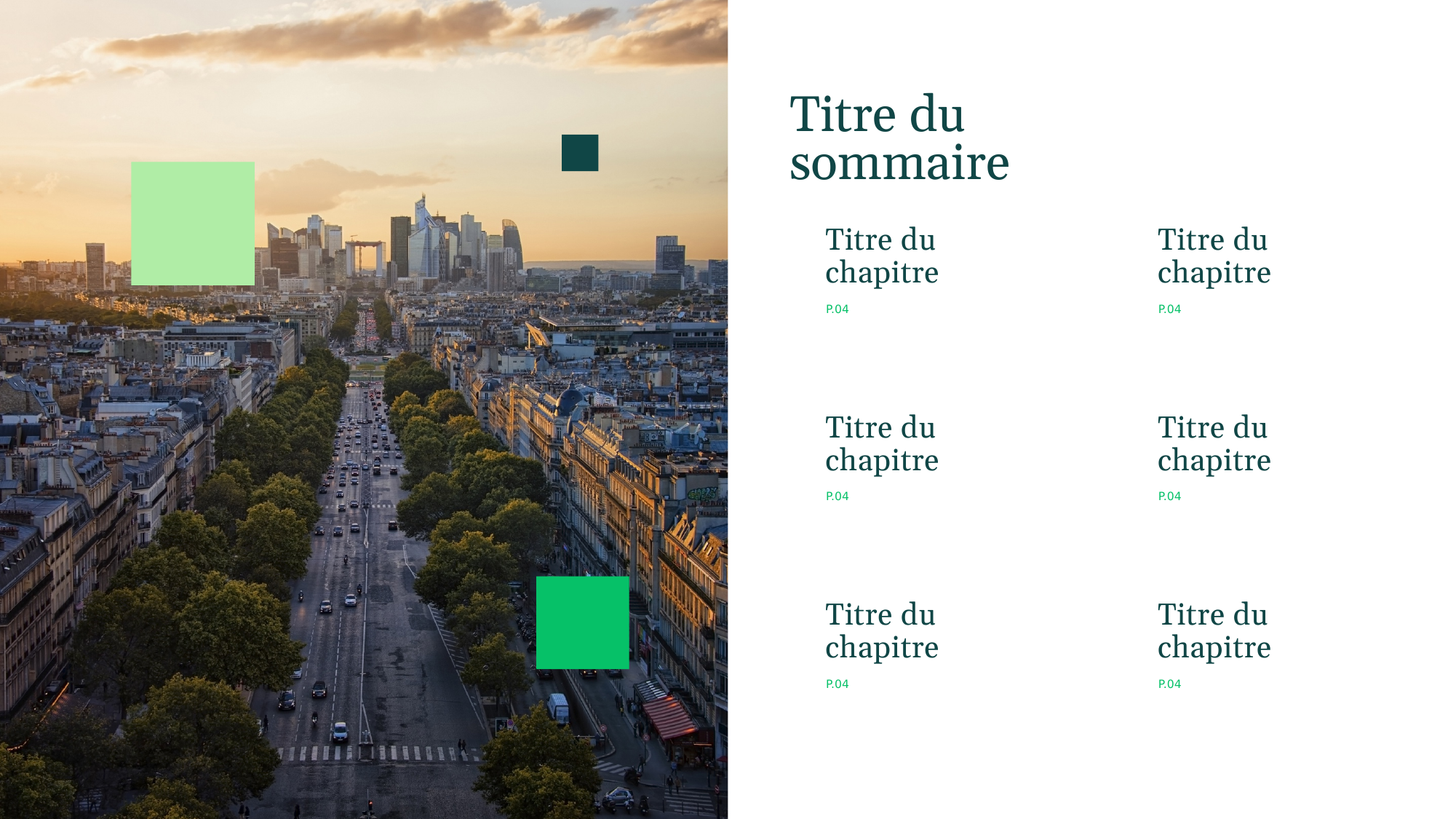

# Titre du sommaire

Titre du
chapitre
P.04

Titre du
chapitre
P.04

Titre du
chapitre
P.04

Titre du
chapitre
P.04

Titre du
chapitre
P.04

Titre du
chapitre
P.04